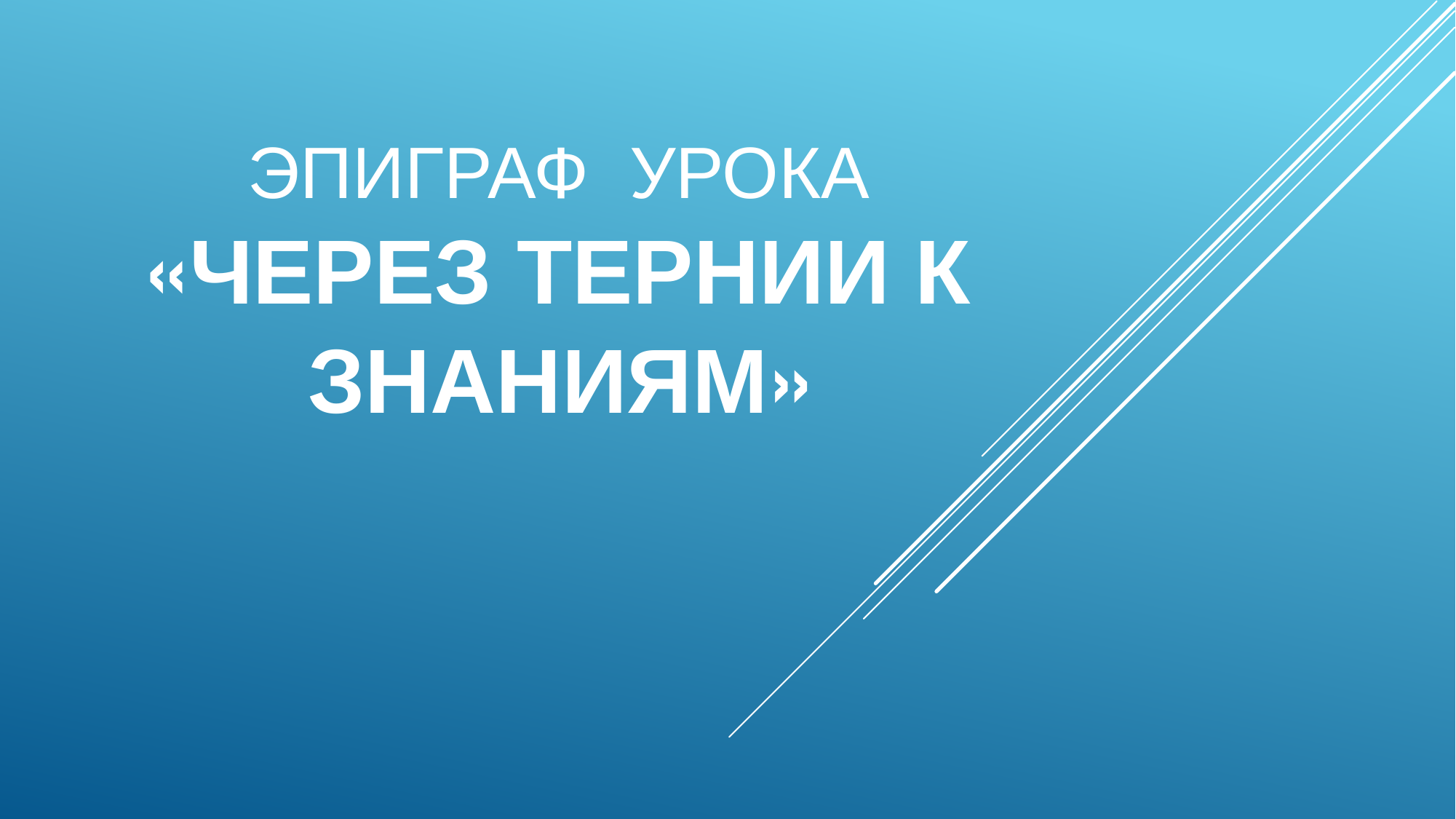

# Эпиграф  урока «Через тернии к знаниям»